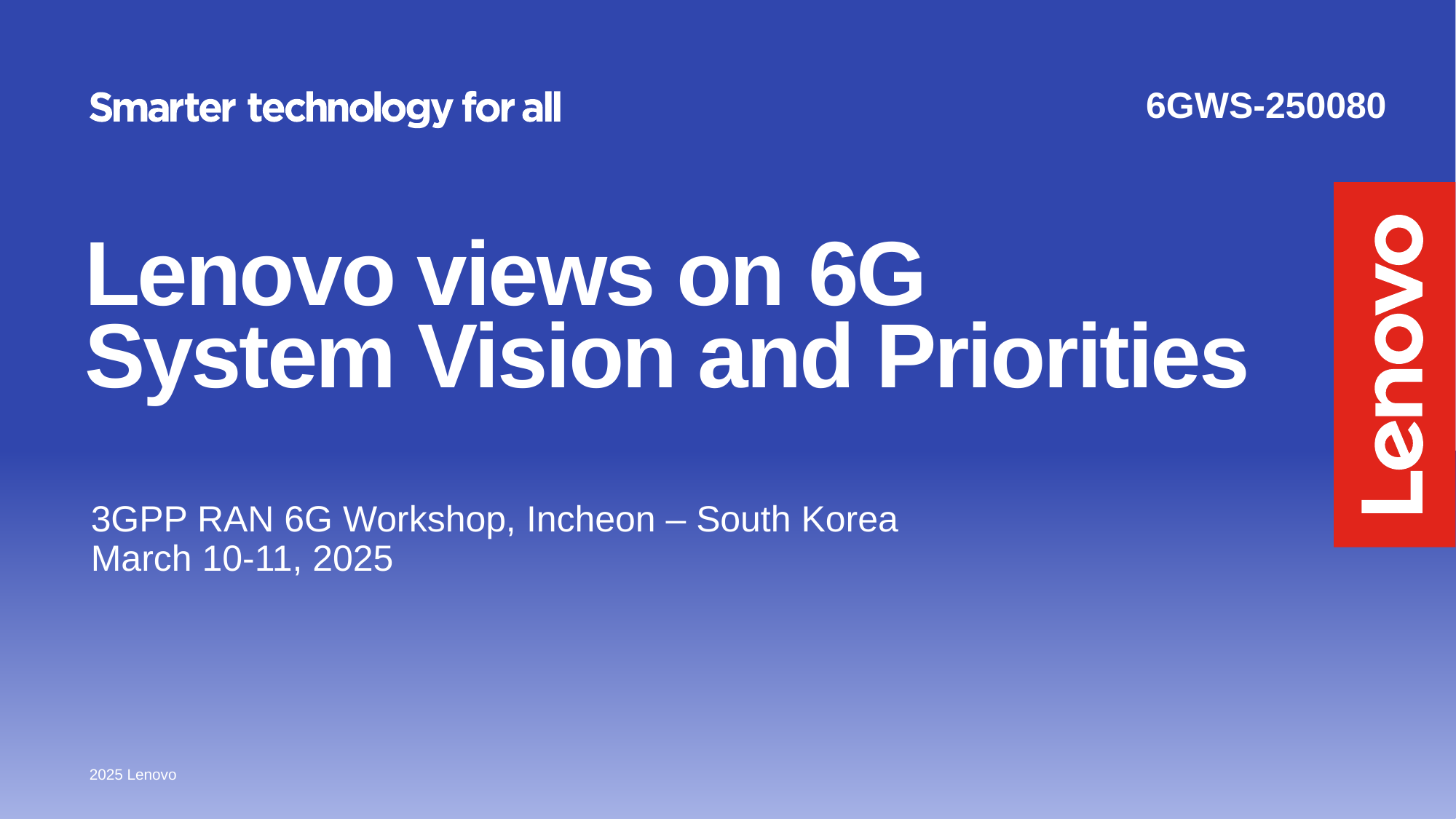

6GWS-250080
# Lenovo views on 6G System Vision and Priorities
3GPP RAN 6G Workshop, Incheon – South Korea
March 10-11, 2025